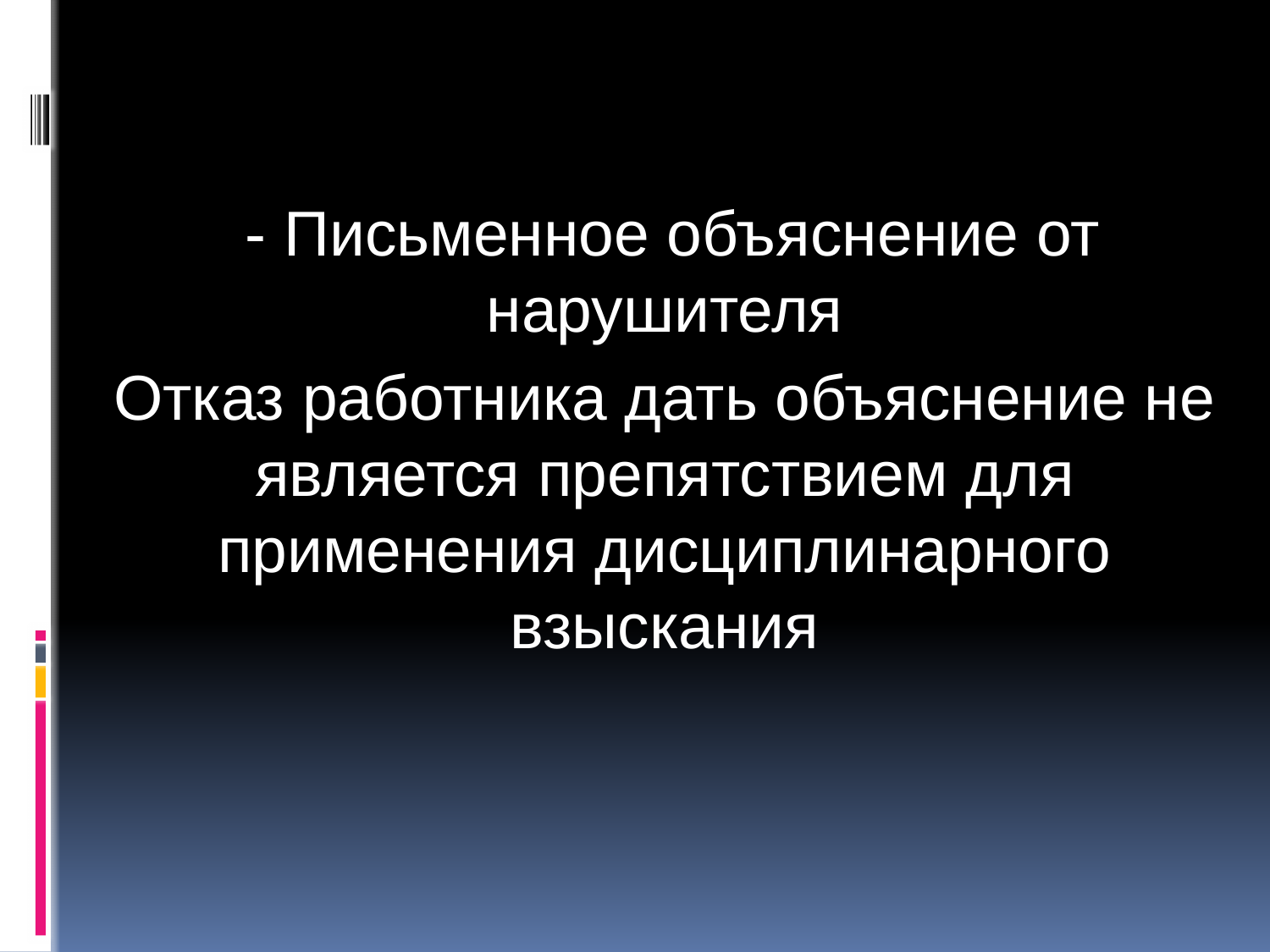

- Письменное объяснение от нарушителя
Отказ работника дать объяснение не является препятствием для применения дисциплинарного взыскания